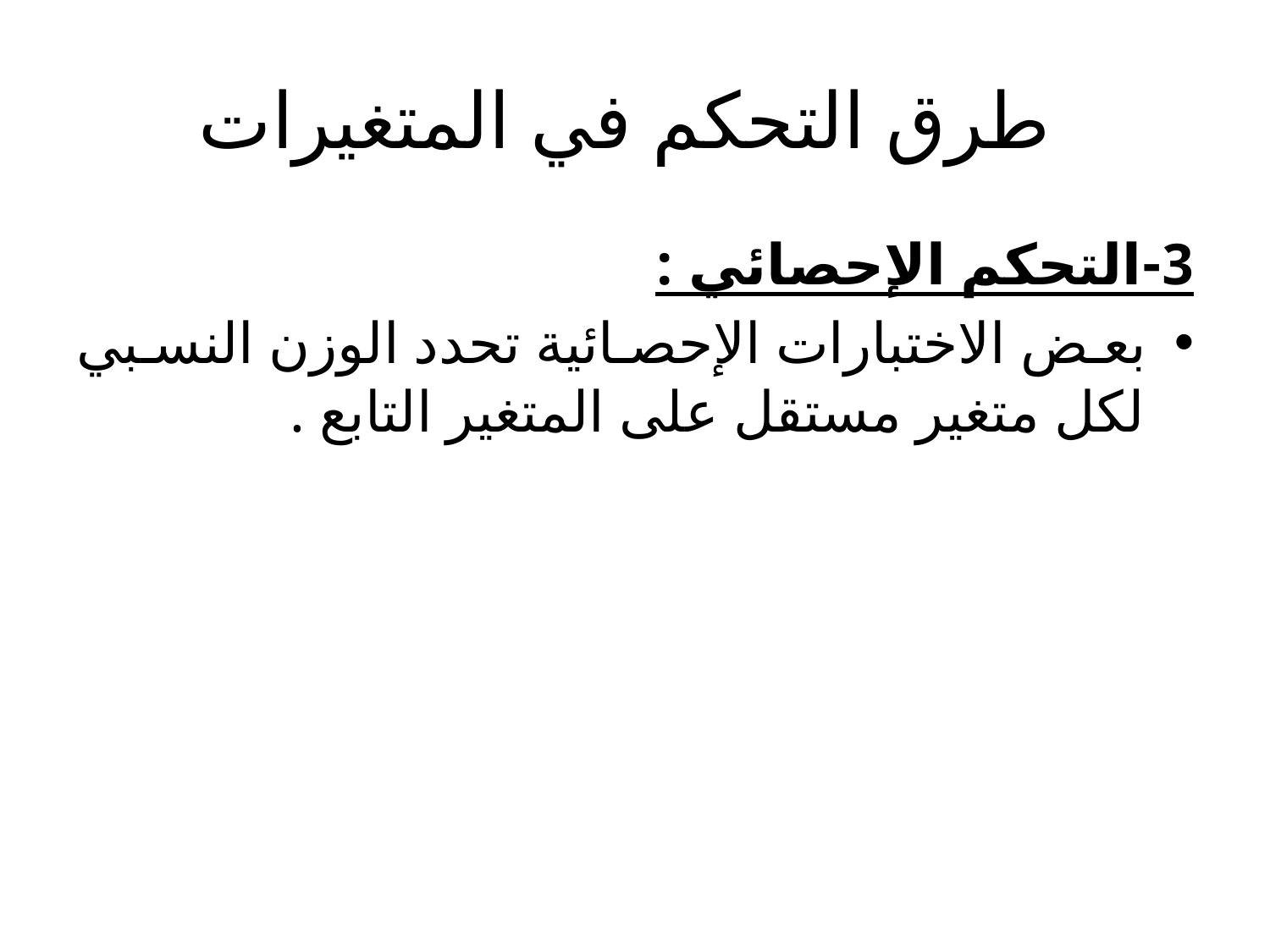

# طرق التحكم في المتغيرات
3-التحكم الإحصائي :
بعض الاختبارات الإحصائية تحدد الوزن النسبي لكل متغير مستقل على المتغير التابع .